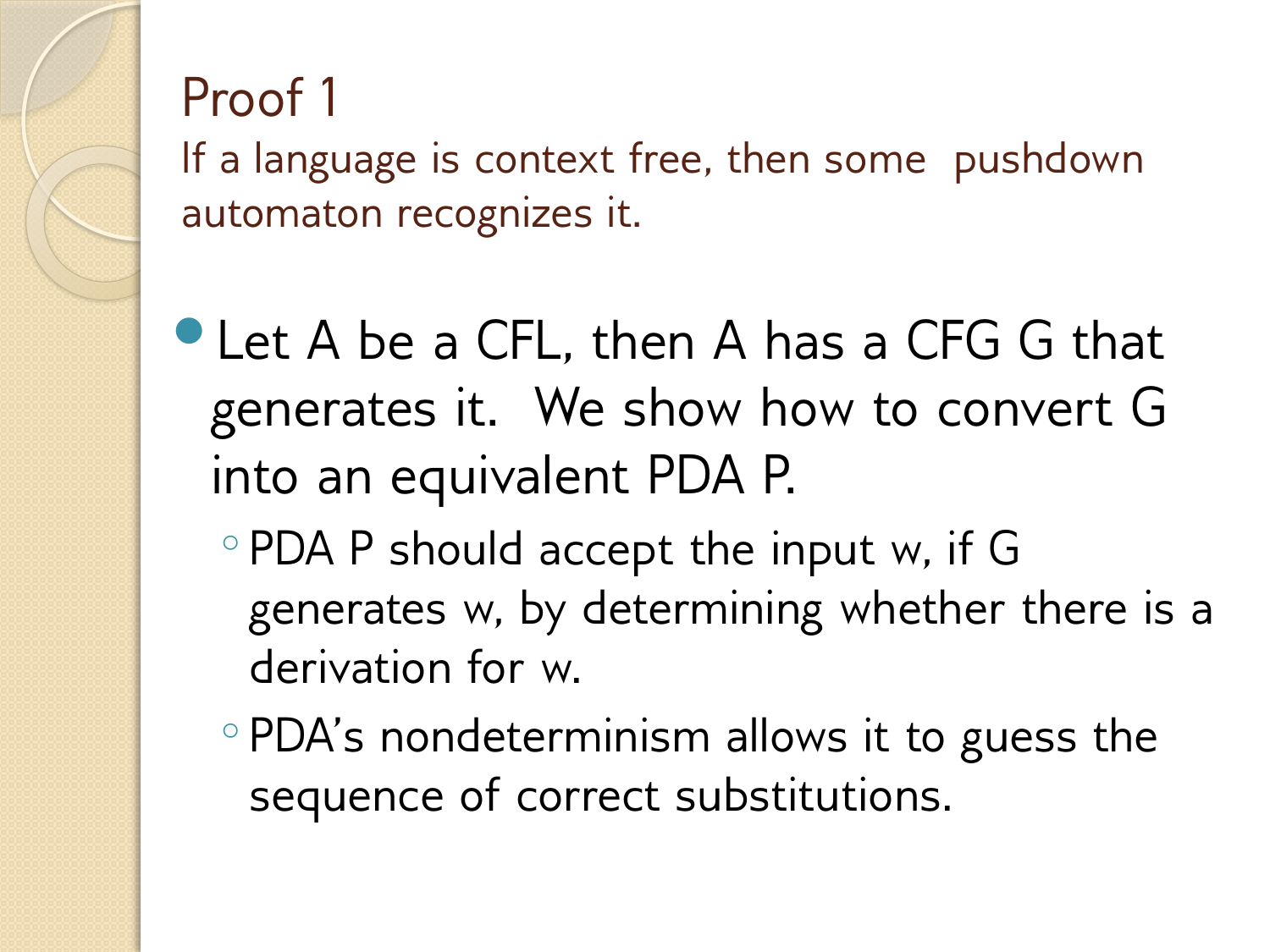

# Proof 1 If a language is context free, then some  pushdown automaton recognizes it.
Let A be a CFL, then A has a CFG G that generates it.  We show how to convert G into an equivalent PDA P.
PDA P should accept the input w, if G generates w, by determining whether there is a derivation for w.
PDA’s nondeterminism allows it to guess the sequence of correct substitutions.